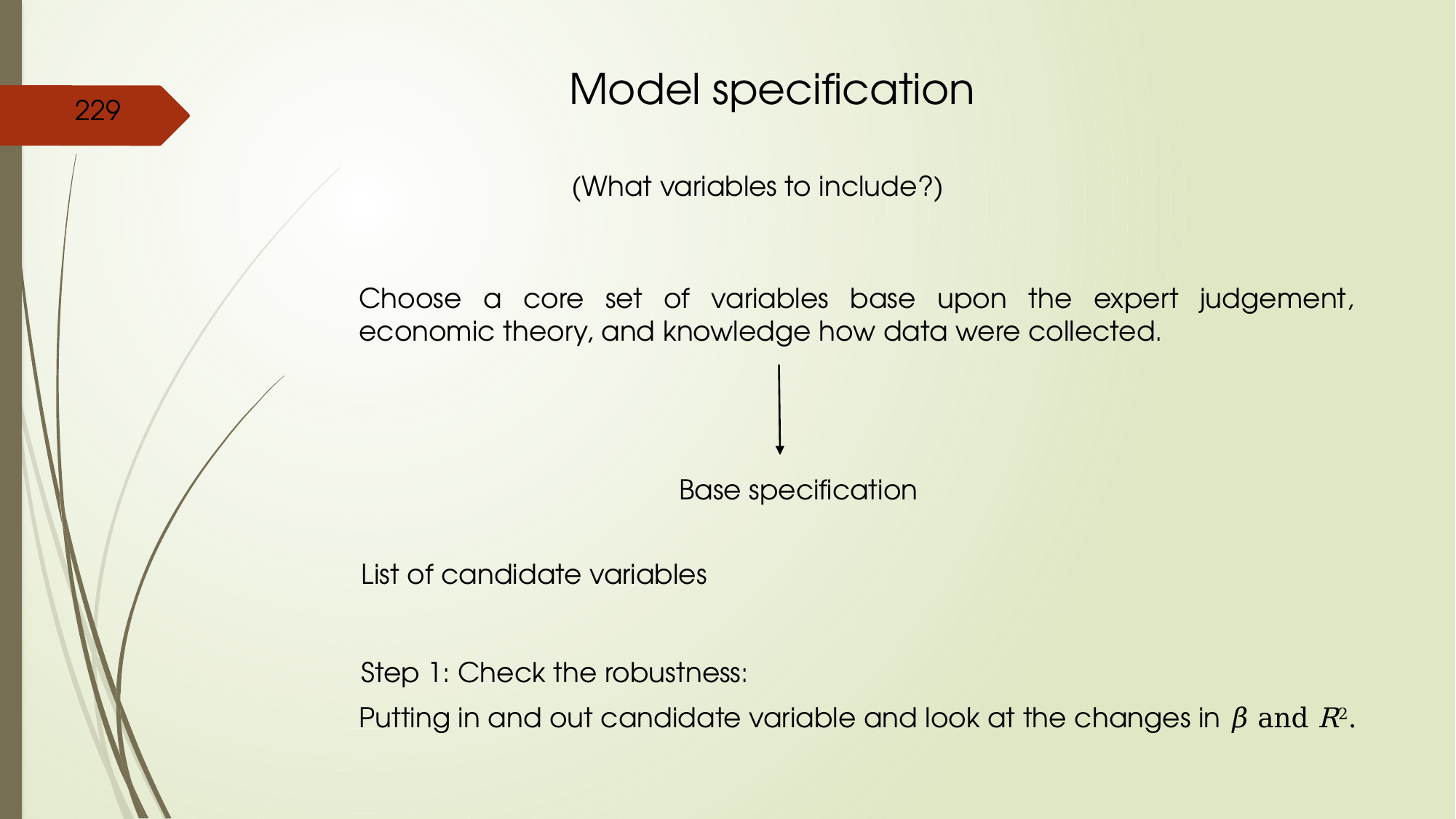

Model specification
229
(What variables to include?)
Choose a core set of variables base upon the expert judgement, economic theory, and knowledge how data were collected.
Base specification
List of candidate variables
Step 1: Check the robustness:
Putting in and out candidate variable and look at the changes in 𝛽 and R2.